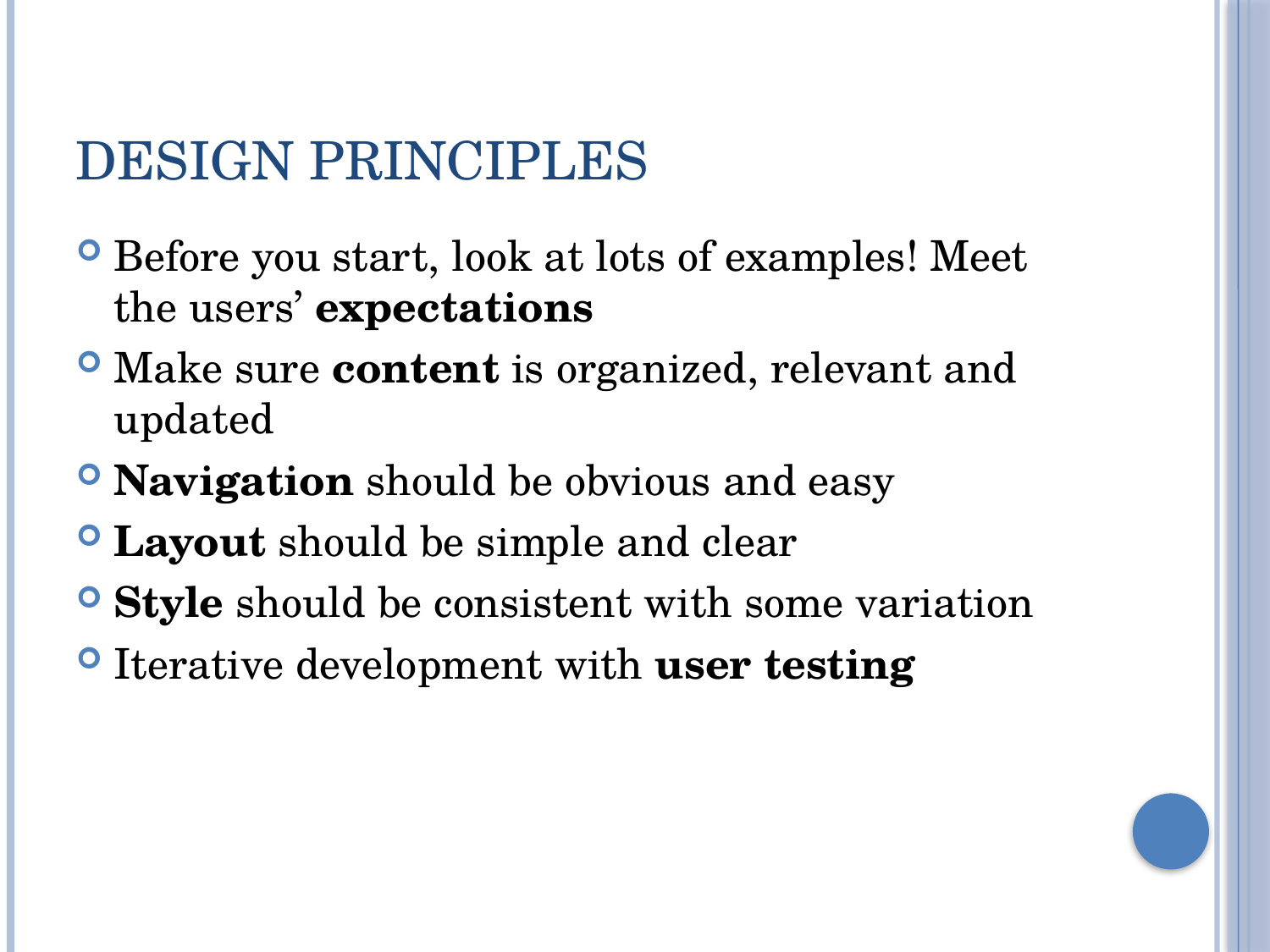

# Design Principles
Before you start, look at lots of examples! Meet the users’ expectations
Make sure content is organized, relevant and updated
Navigation should be obvious and easy
Layout should be simple and clear
Style should be consistent with some variation
Iterative development with user testing